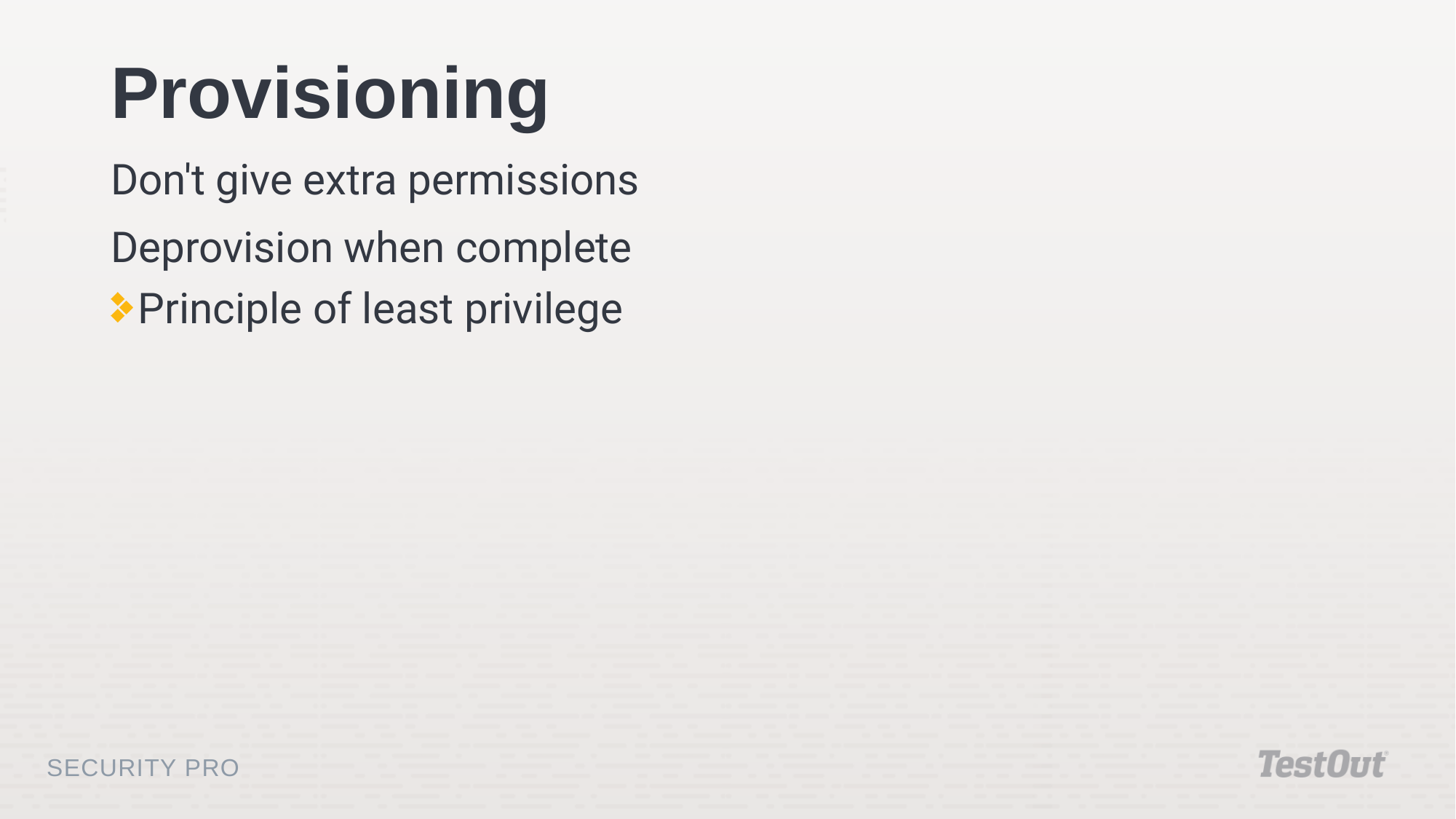

# Provisioning
Don't give extra permissions
Deprovision when complete
Principle of least privilege
Security Pro